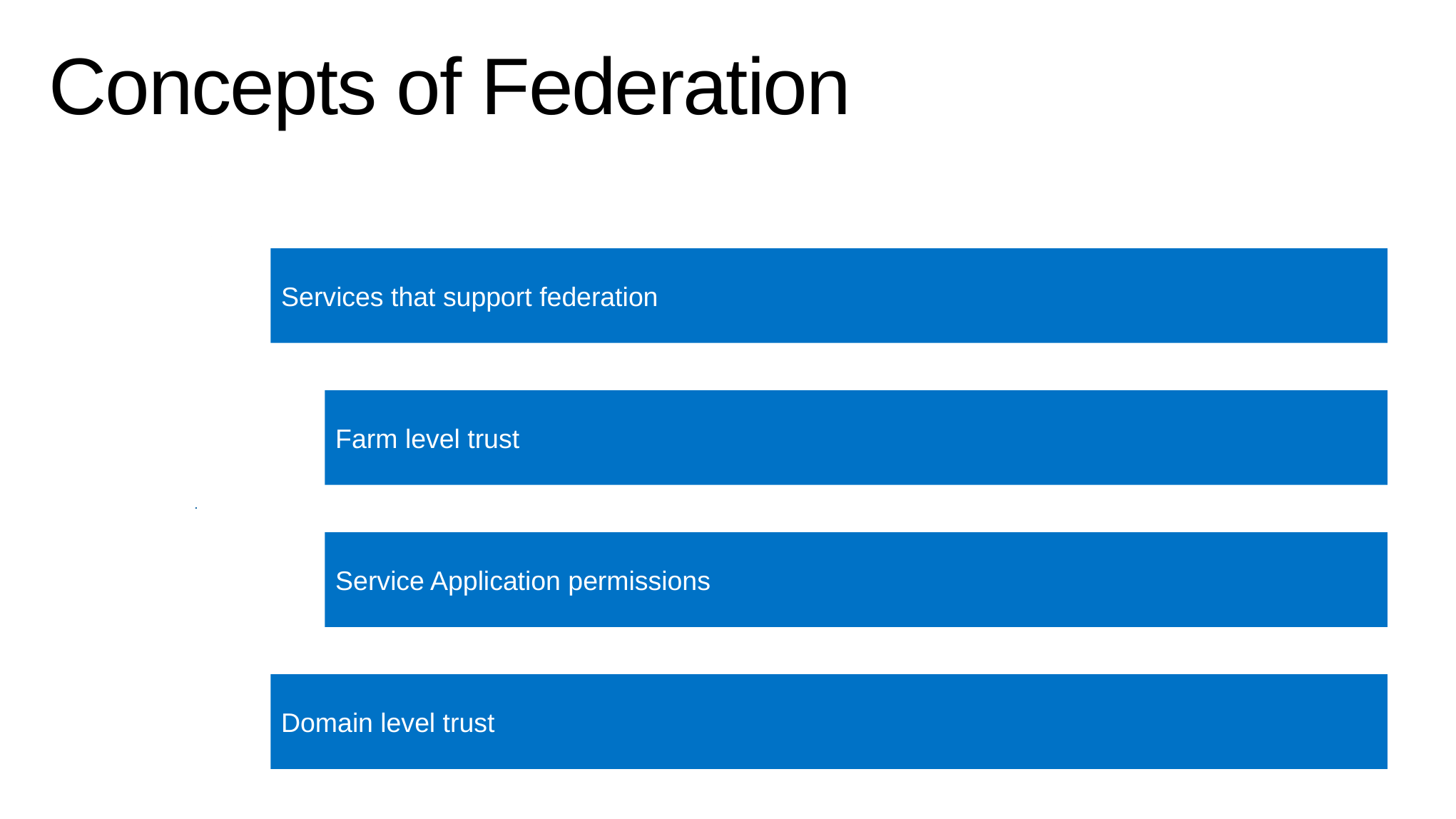

# Concepts of Federation
Services that support federation
Farm level trust
Service Application permissions
Domain level trust